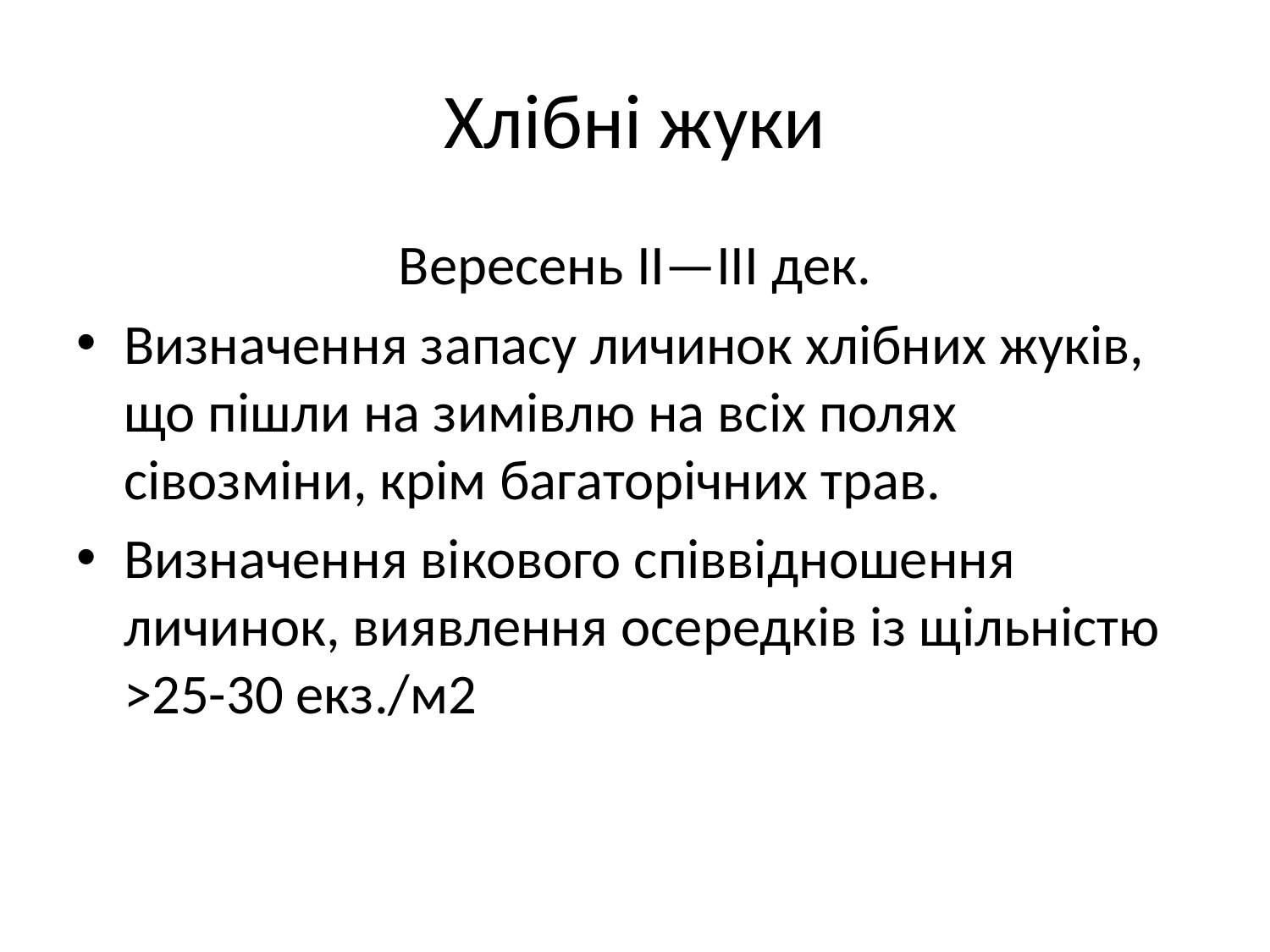

# Хлібні жуки
Вересень II—ІІІ дек.
Визначення запасу личинок хлібних жуків, що пішли на зимівлю на всіх полях сівозміни, крім багаторічних трав.
Визначення вікового співвідношення личинок, виявлення осередків із щільністю >25-30 екз./м2